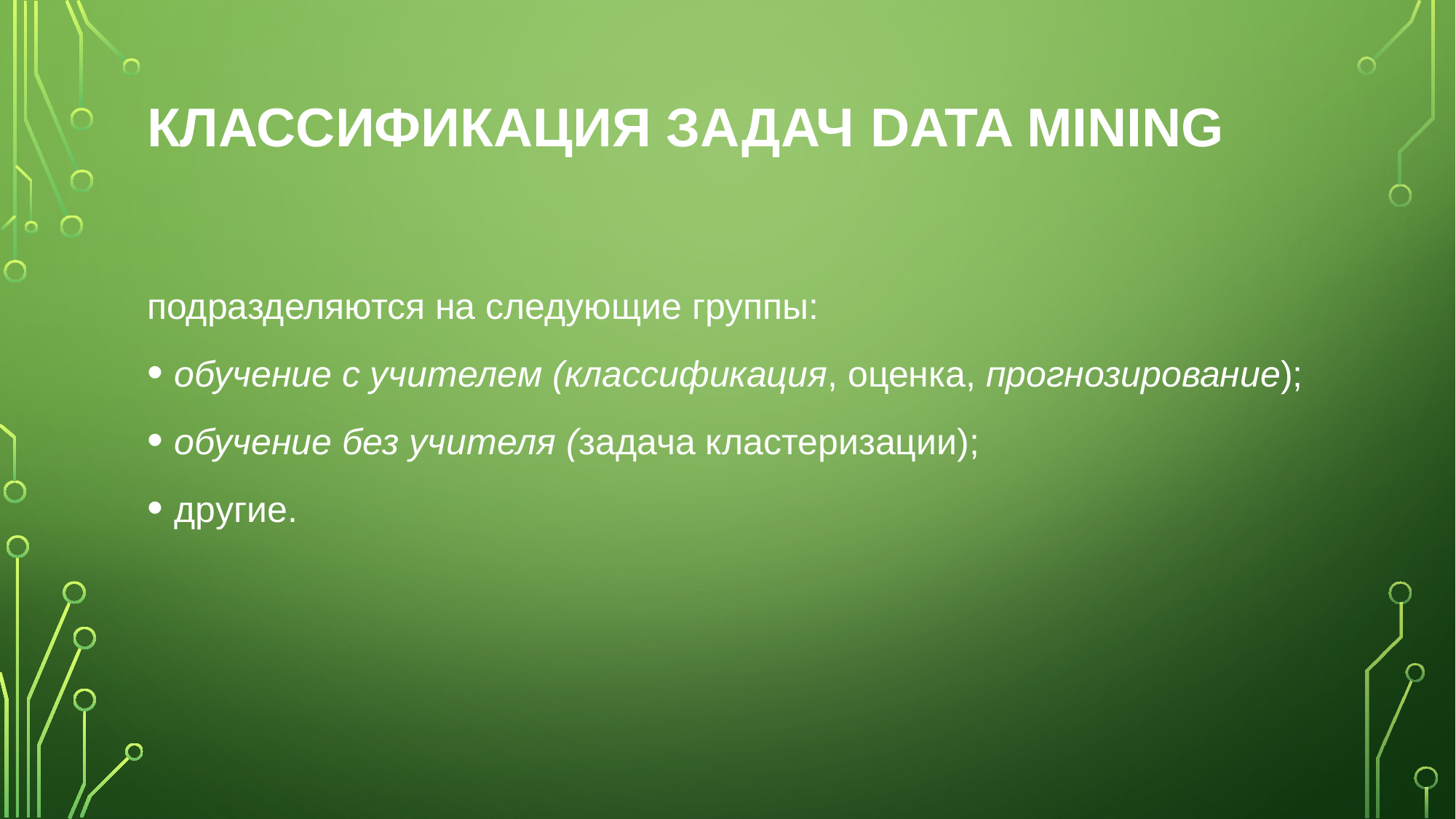

# Классификация задач Data Mining
подразделяются на следующие группы:
обучение с учителем (классификация, оценка, прогнозирование);
обучение без учителя (задача кластеризации);
другие.